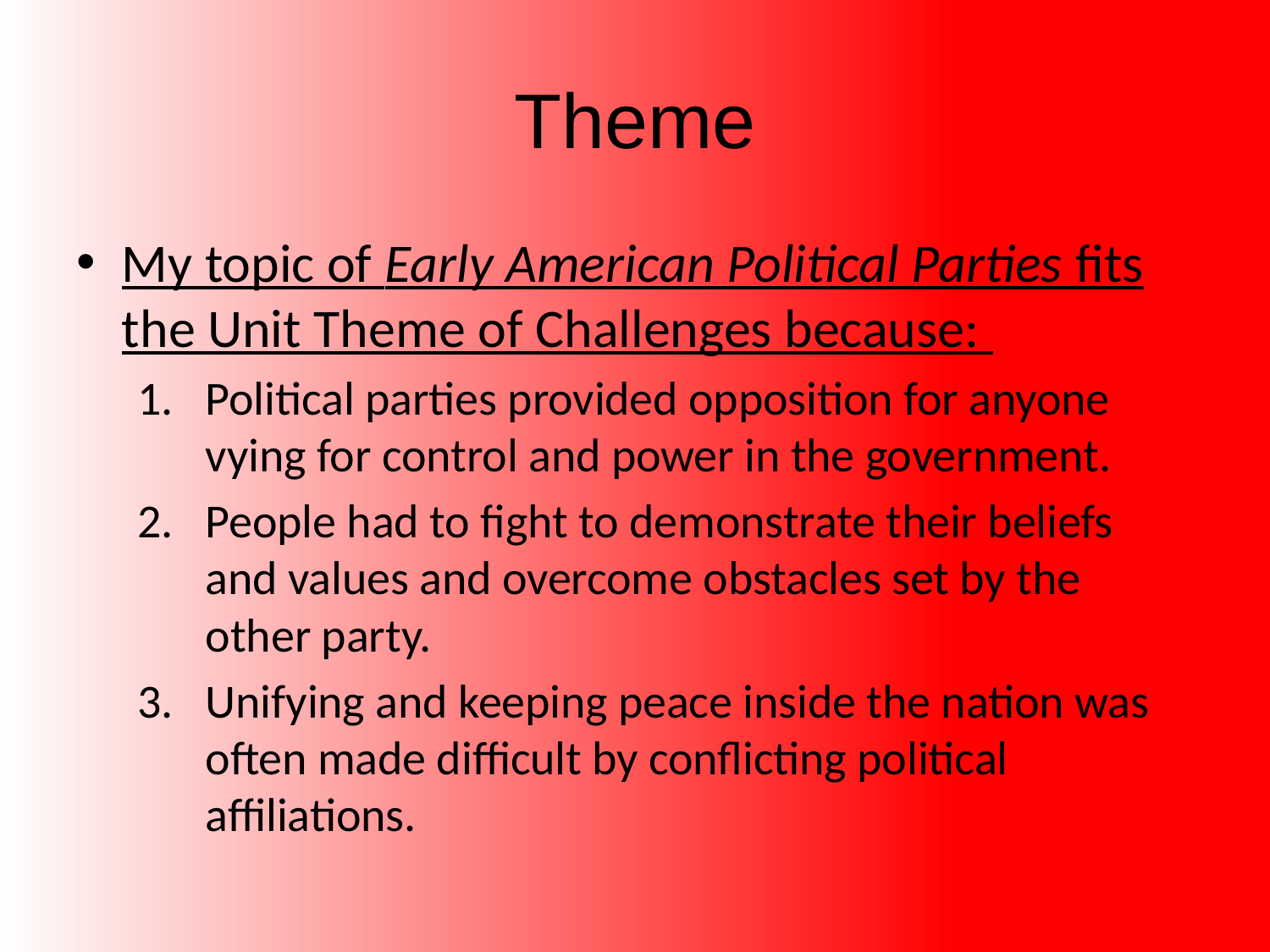

# Theme
My topic of Early American Political Parties fits the Unit Theme of Challenges because:
Political parties provided opposition for anyone vying for control and power in the government.
People had to fight to demonstrate their beliefs and values and overcome obstacles set by the other party.
Unifying and keeping peace inside the nation was often made difficult by conflicting political affiliations.